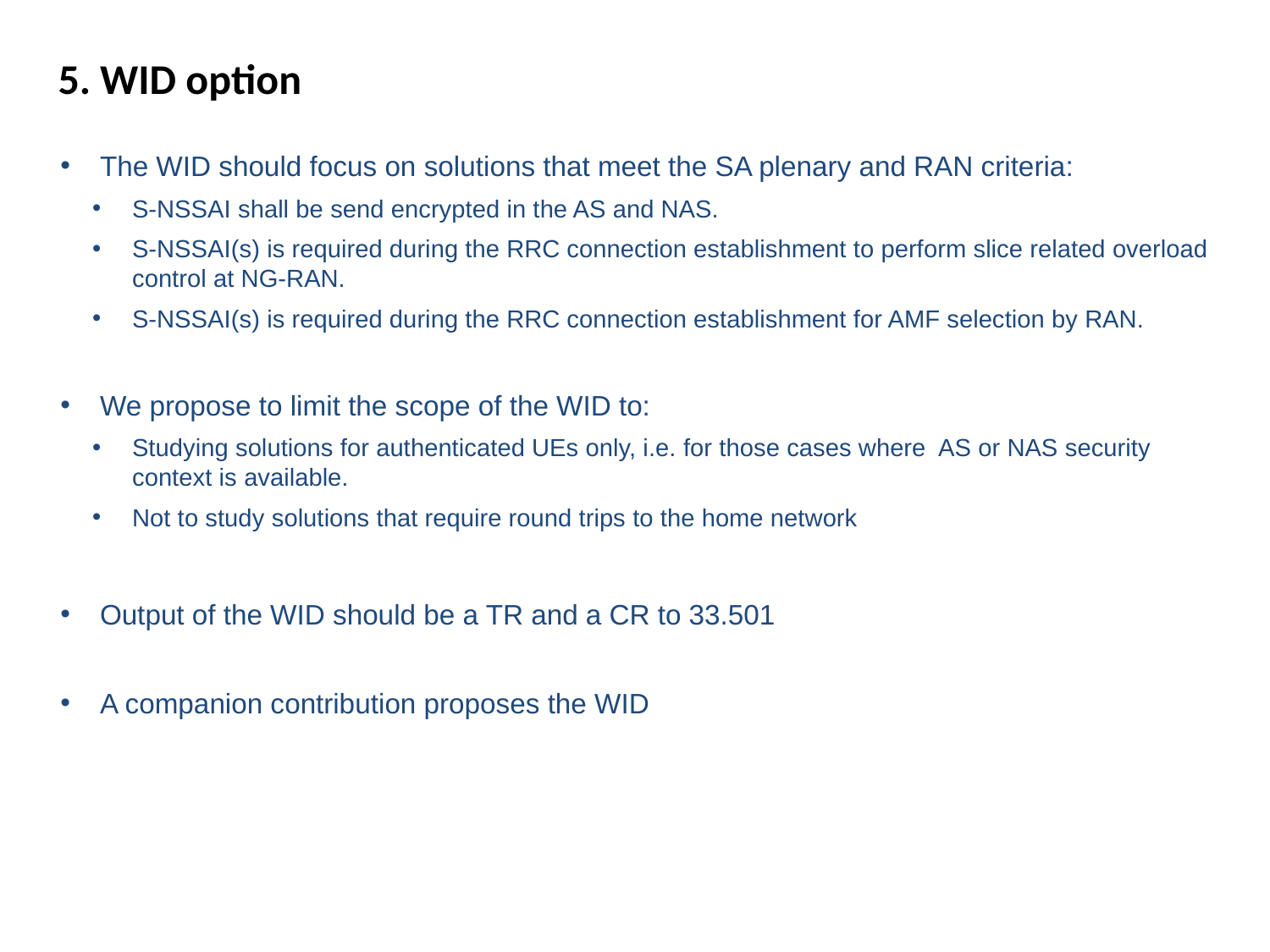

5. WID option
The WID should focus on solutions that meet the SA plenary and RAN criteria:
S-NSSAI shall be send encrypted in the AS and NAS.
S-NSSAI(s) is required during the RRC connection establishment to perform slice related overload control at NG-RAN.
S-NSSAI(s) is required during the RRC connection establishment for AMF selection by RAN.

We propose to limit the scope of the WID to:
Studying solutions for authenticated UEs only, i.e. for those cases where  AS or NAS security context is available.
Not to study solutions that require round trips to the home network

Output of the WID should be a TR and a CR to 33.501

A companion contribution proposes the WID